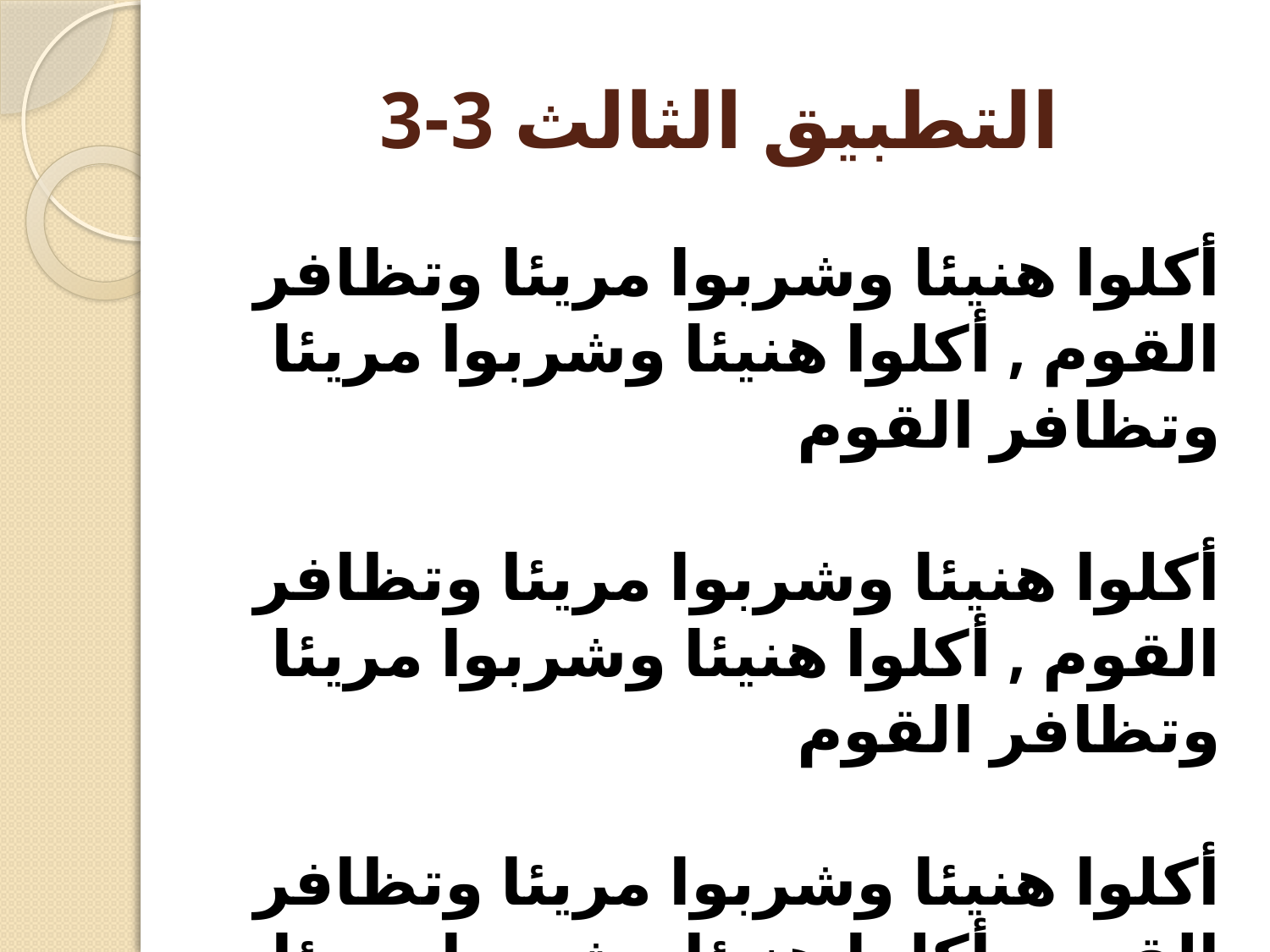

# التطبيق الثالث 3-3
أكلوا هنيئا وشربوا مريئا وتظافر القوم , أكلوا هنيئا وشربوا مريئا وتظافر القوم 
أكلوا هنيئا وشربوا مريئا وتظافر القوم , أكلوا هنيئا وشربوا مريئا وتظافر القوم 
أكلوا هنيئا وشربوا مريئا وتظافر القوم , أكلوا هنيئا وشربوا مريئا وتظافر القوم